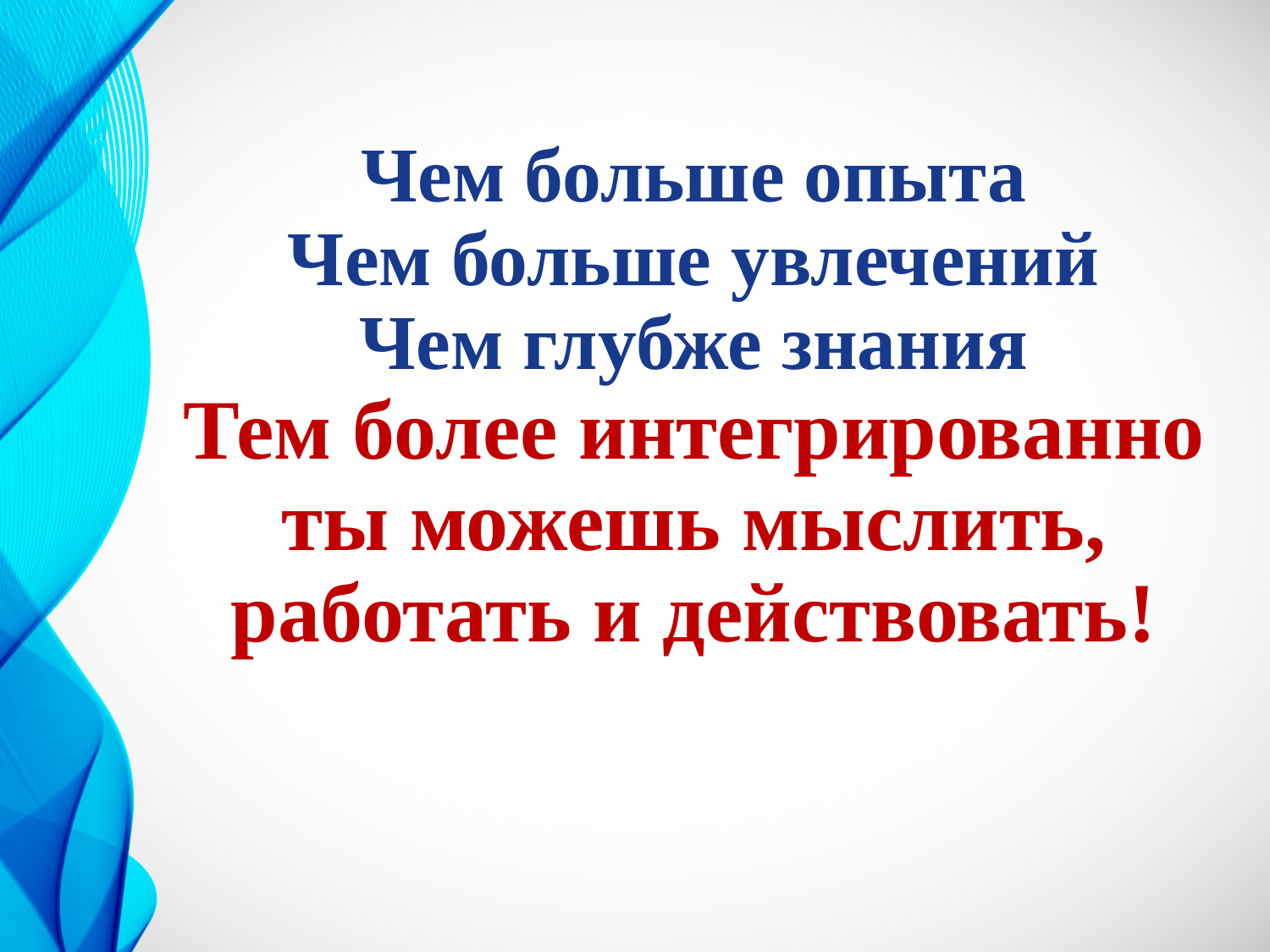

# Чем больше опыта Чем больше увлечений Чем глубже знания Тем более интегрированно ты можешь мыслить, работать и действовать!